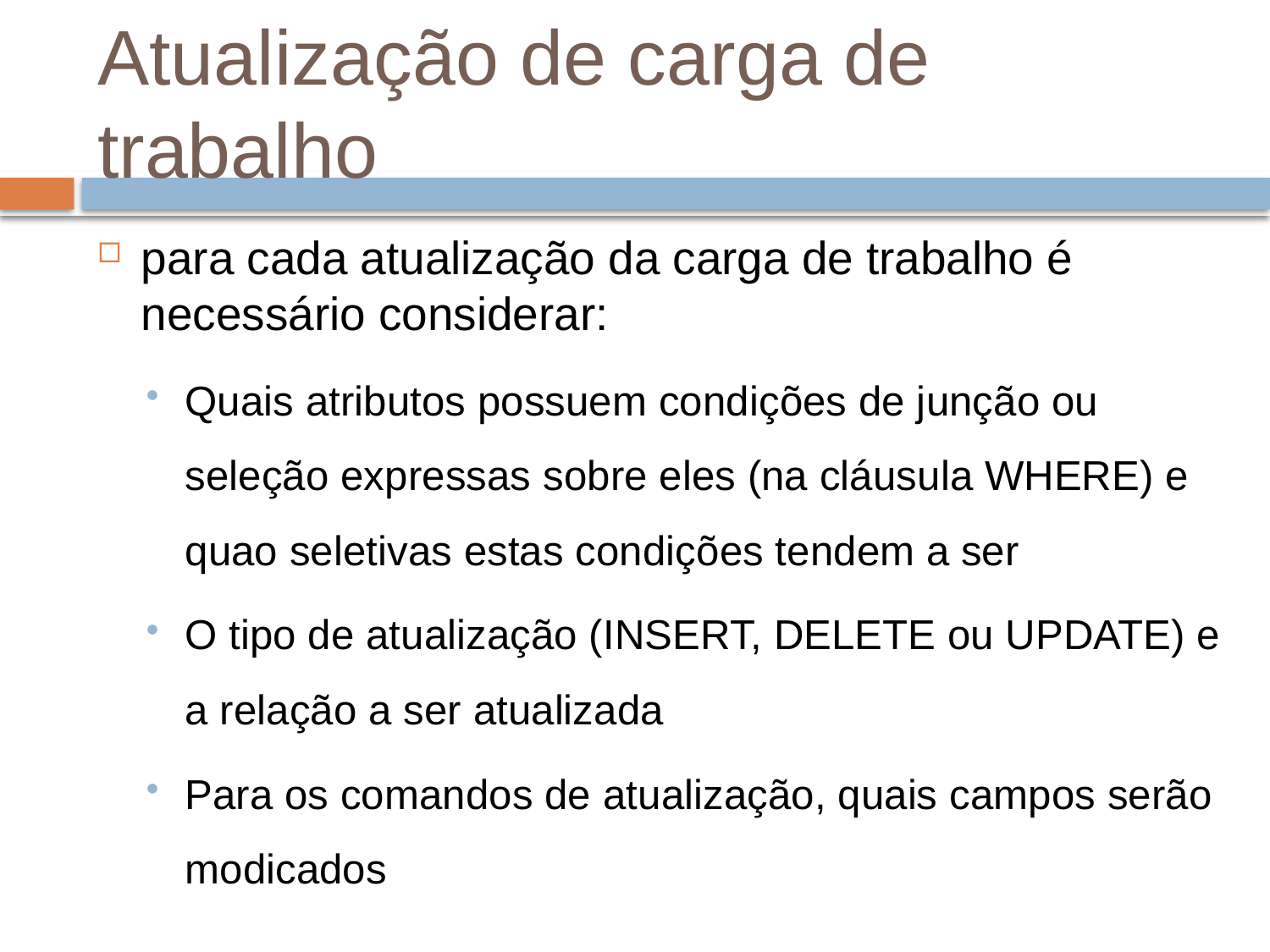

# Atualização de carga de trabalho
para cada atualização da carga de trabalho é necessário considerar:
Quais atributos possuem condições de junção ou seleção expressas sobre eles (na cláusula WHERE) e quao seletivas estas condições tendem a ser
O tipo de atualização (INSERT, DELETE ou UPDATE) e a relação a ser atualizada
Para os comandos de atualização, quais campos serão modicados